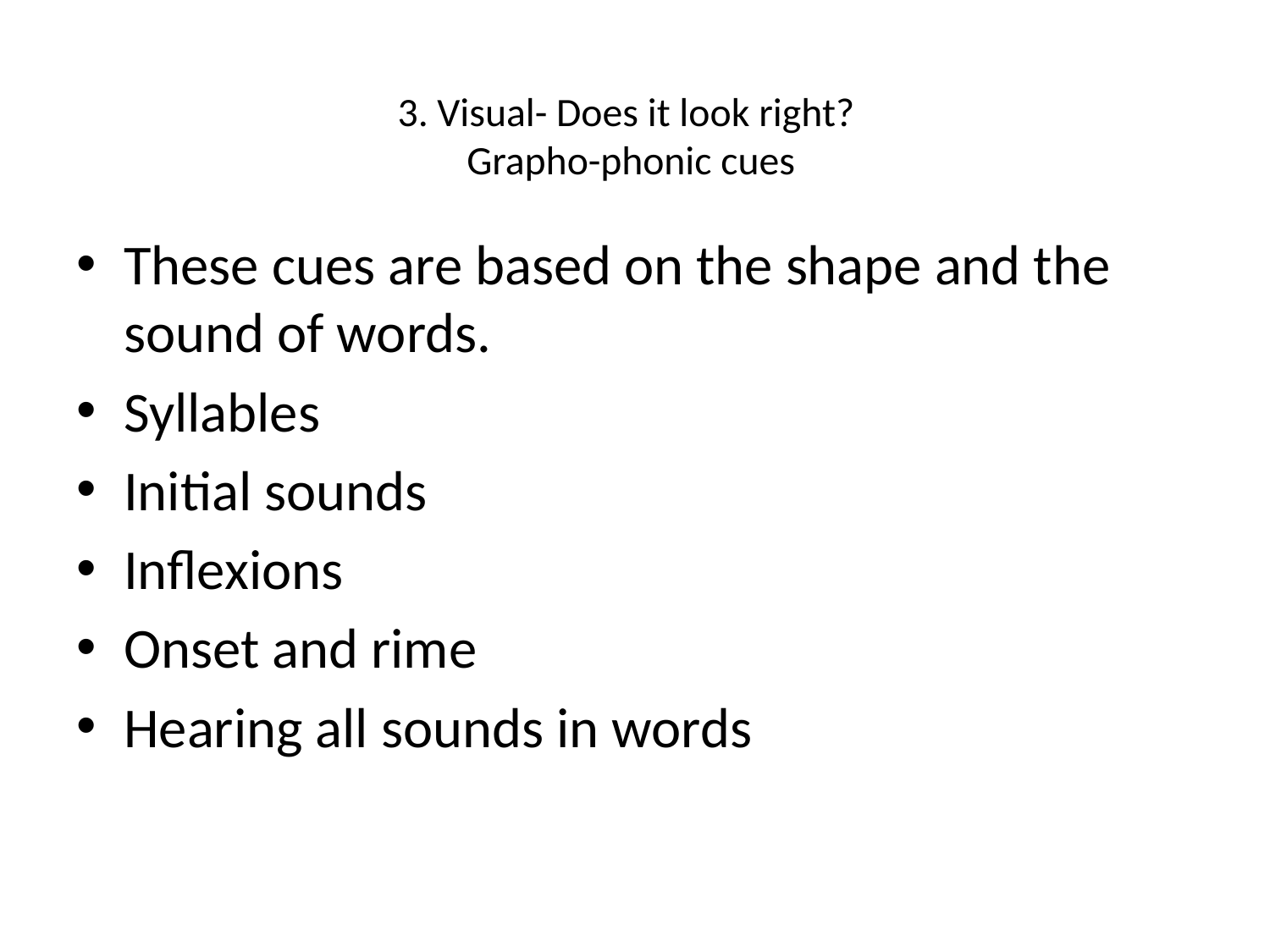

# 3. Visual- Does it look right? Grapho-phonic cues
These cues are based on the shape and the sound of words.
Syllables
Initial sounds
Inflexions
Onset and rime
Hearing all sounds in words